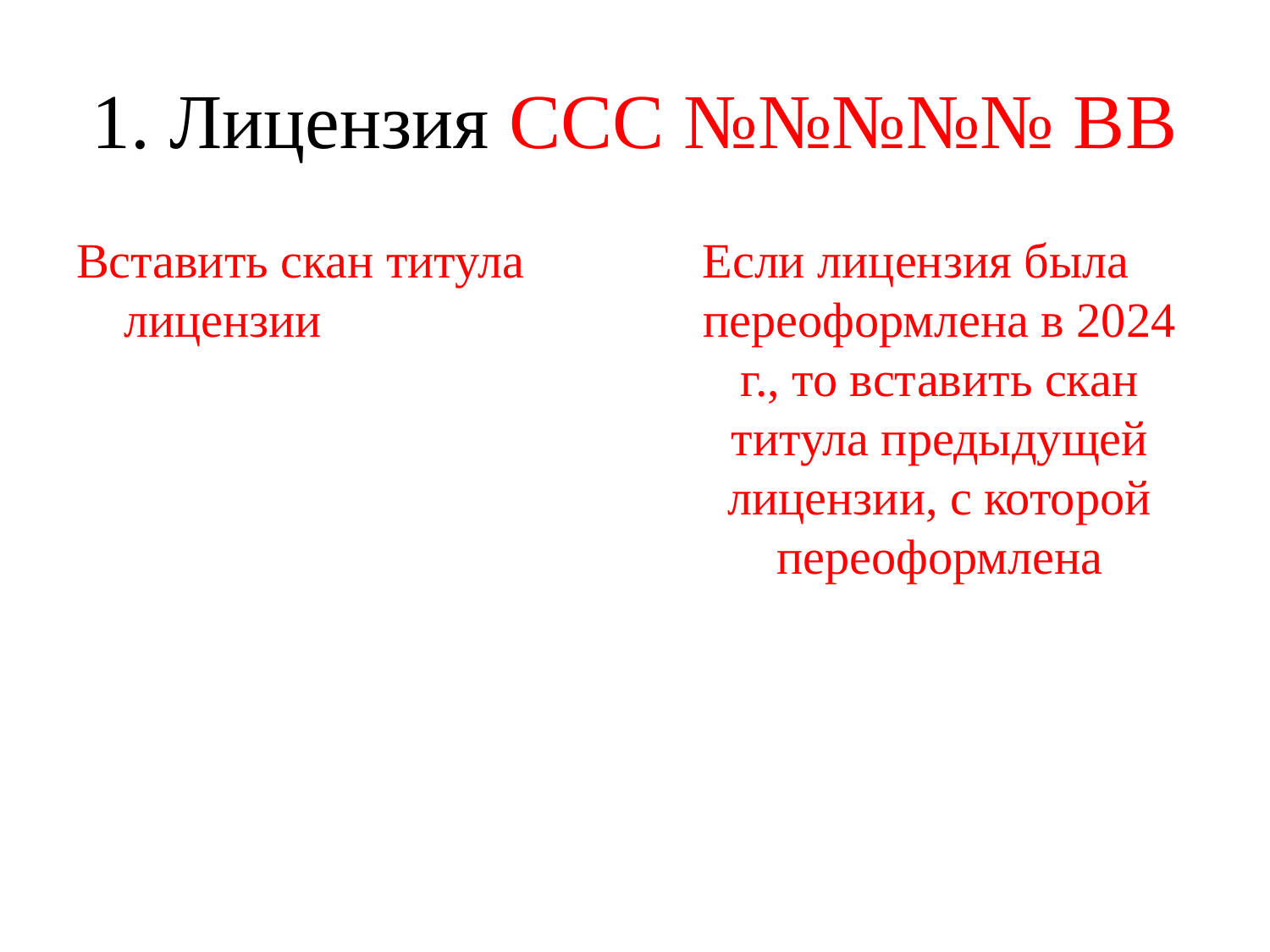

# 1. Лицензия ССС №№№№№ ВВ
Вставить скан титула лицензии
Если лицензия была переоформлена в 2024 г., то вставить скан титула предыдущей лицензии, с которой переоформлена